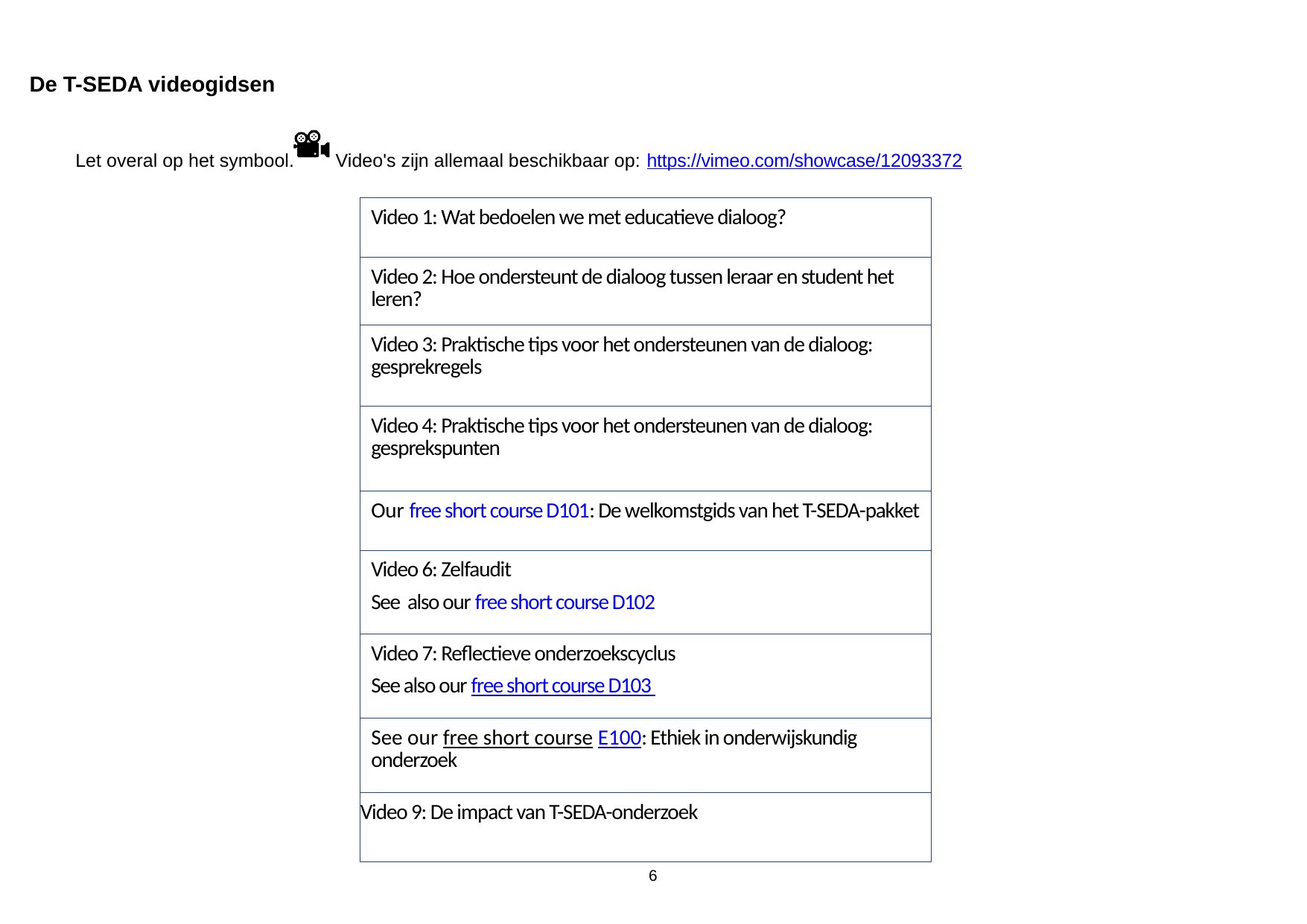

De T-SEDA videogidsen

Let overal op het symbool.        Video's zijn allemaal beschikbaar op: https://vimeo.com/showcase/12093372

| Video 1: Wat bedoelen we met educatieve dialoog? |
| --- |
| Video 2: Hoe ondersteunt de dialoog tussen leraar en student het leren? |
| Video 3: Praktische tips voor het ondersteunen van de dialoog: gesprekregels |
| Video 4: Praktische tips voor het ondersteunen van de dialoog: gesprekspunten |
| Our free short course D101: De welkomstgids van het T-SEDA-pakket |
| Video 6: Zelfaudit See also our free short course D102 |
| Video 7: Reflectieve onderzoekscyclus See also our free short course D103 |
| See our free short course E100: Ethiek in onderwijskundig onderzoek |
| Video 9: De impact van T-SEDA-onderzoek |
6